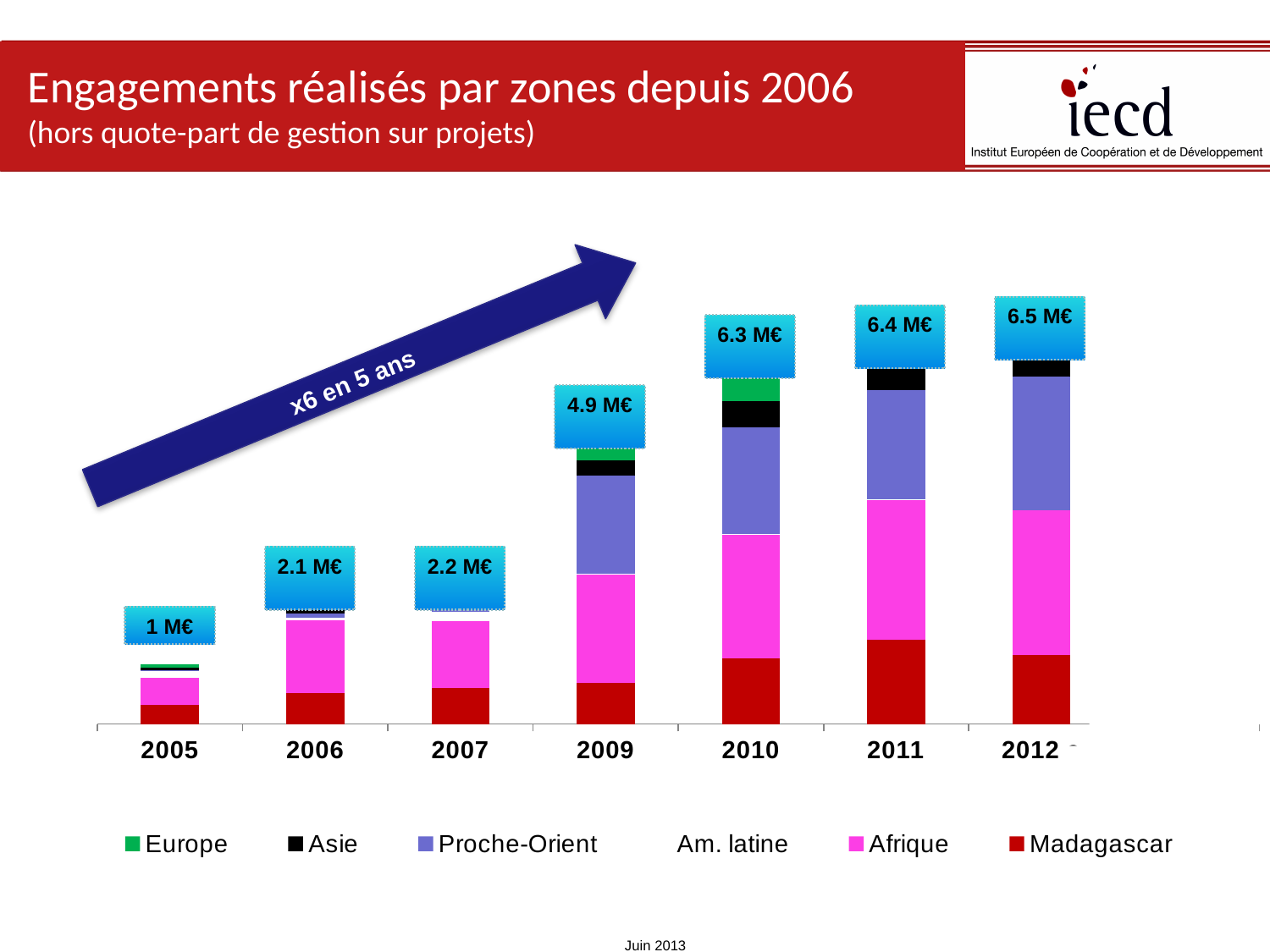

# Engagements réalisés par zones depuis 2006 (hors quote-part de gestion sur projets)

### Chart

| Category | Madagascar | Afrique | Am. latine | Proche-Orient | Asie | Europe |
|---|---|---|---|---|---|---|
| 2005 | 338792.9100000002 | 481641.8 | 124750.38 | 19977.68 | 33403.0 | 60489.0 |
| 2006 | 556581.6999999982 | 1288078.24 | 42653.0 | 75598.01999999999 | 86358.07 | 81633.97 |
| 2007 | 636553.01 | 1202717.05 | 156959.8899999997 | 134326.03999999998 | 16023.720000000008 | 59255.33 |
| 2009 | 737041.58 | 1916853.73 | 16850.0 | 1748574.37 | 275217.0 | 251906.0 |
| 2010 | 1164512.0 | 2198459.3499999987 | 22733.0 | 1901779.680000001 | 472871.0 | 525485.0 |
| 2011 | 1500887.75 | 2495356.29 | 9373.42 | 1949921.31 | 470895.51 | 41627.35000000001 |
| 2012 e | 1223364.870129872 | 2581677.6136363638 | 0.0 | 2386956.6630381523 | 469908.27922077995 | 55800.0 |
| 2013 e | 1053212.7272727266 | 2197231.5714285714 | 0.0 | 1685826.7952338923 | 252237.62987012978 | 42571.42857142865 |
6.5 M€
6.4 M€
6.3 M€
x6 en 5 ans
4.9 M€
2.1 M€
2.2 M€
1 M€
g